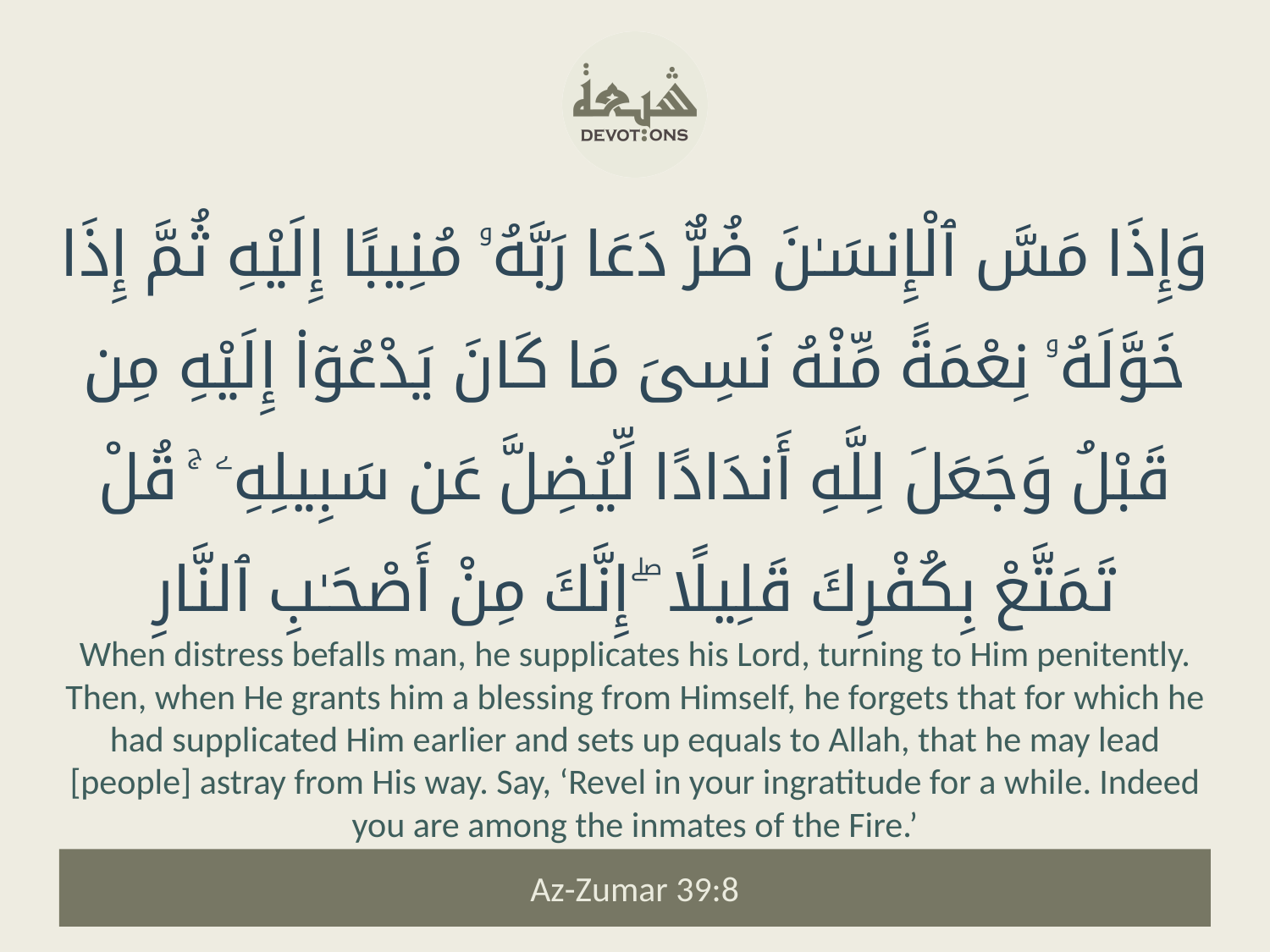

وَإِذَا مَسَّ ٱلْإِنسَـٰنَ ضُرٌّ دَعَا رَبَّهُۥ مُنِيبًا إِلَيْهِ ثُمَّ إِذَا خَوَّلَهُۥ نِعْمَةً مِّنْهُ نَسِىَ مَا كَانَ يَدْعُوٓا۟ إِلَيْهِ مِن قَبْلُ وَجَعَلَ لِلَّهِ أَندَادًا لِّيُضِلَّ عَن سَبِيلِهِۦ ۚ قُلْ تَمَتَّعْ بِكُفْرِكَ قَلِيلًا ۖ إِنَّكَ مِنْ أَصْحَـٰبِ ٱلنَّارِ
When distress befalls man, he supplicates his Lord, turning to Him penitently. Then, when He grants him a blessing from Himself, he forgets that for which he had supplicated Him earlier and sets up equals to Allah, that he may lead [people] astray from His way. Say, ‘Revel in your ingratitude for a while. Indeed you are among the inmates of the Fire.’
Az-Zumar 39:8